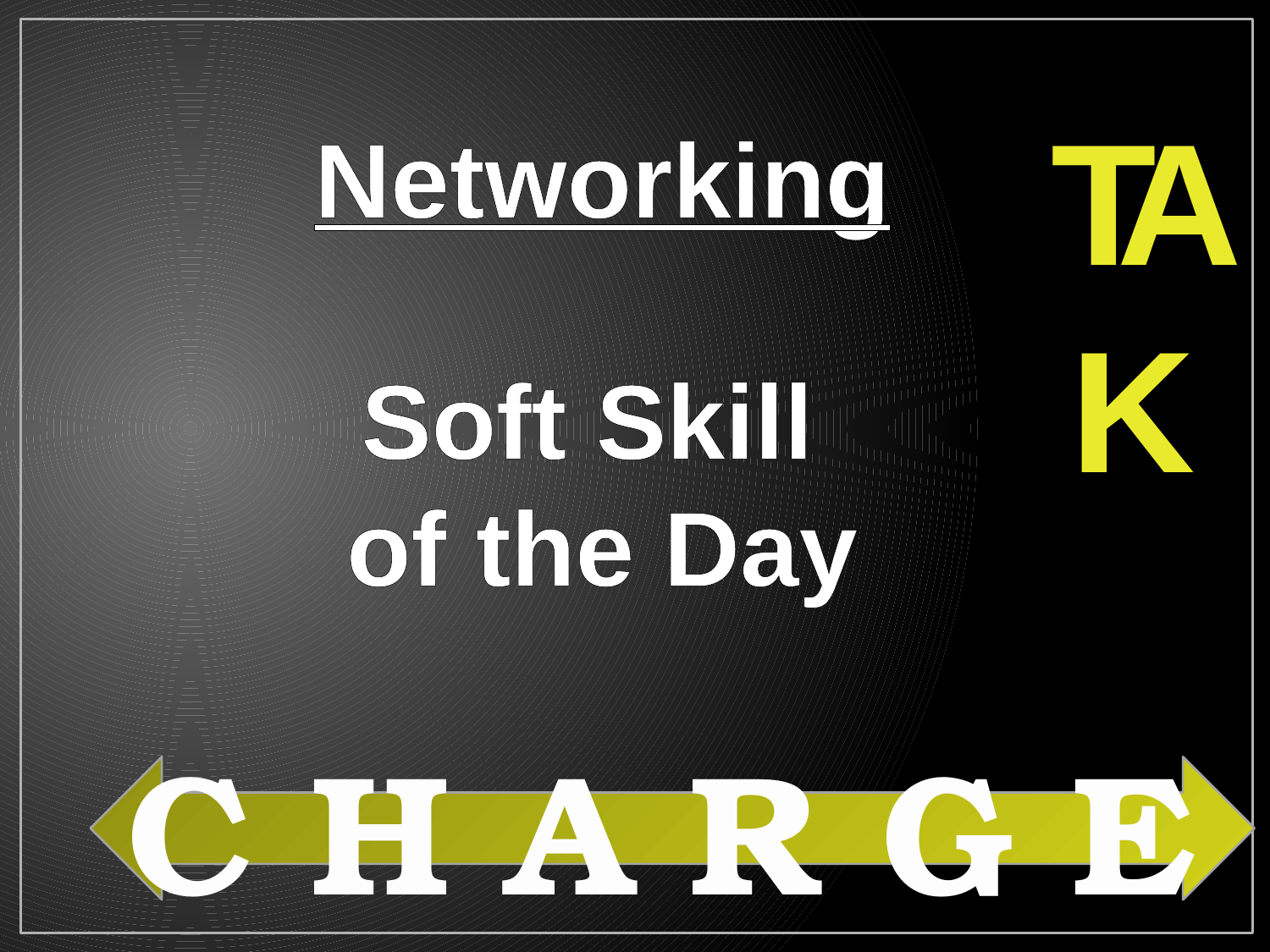

TAK
Networking

Soft Skill
of the Day
C H A R G E